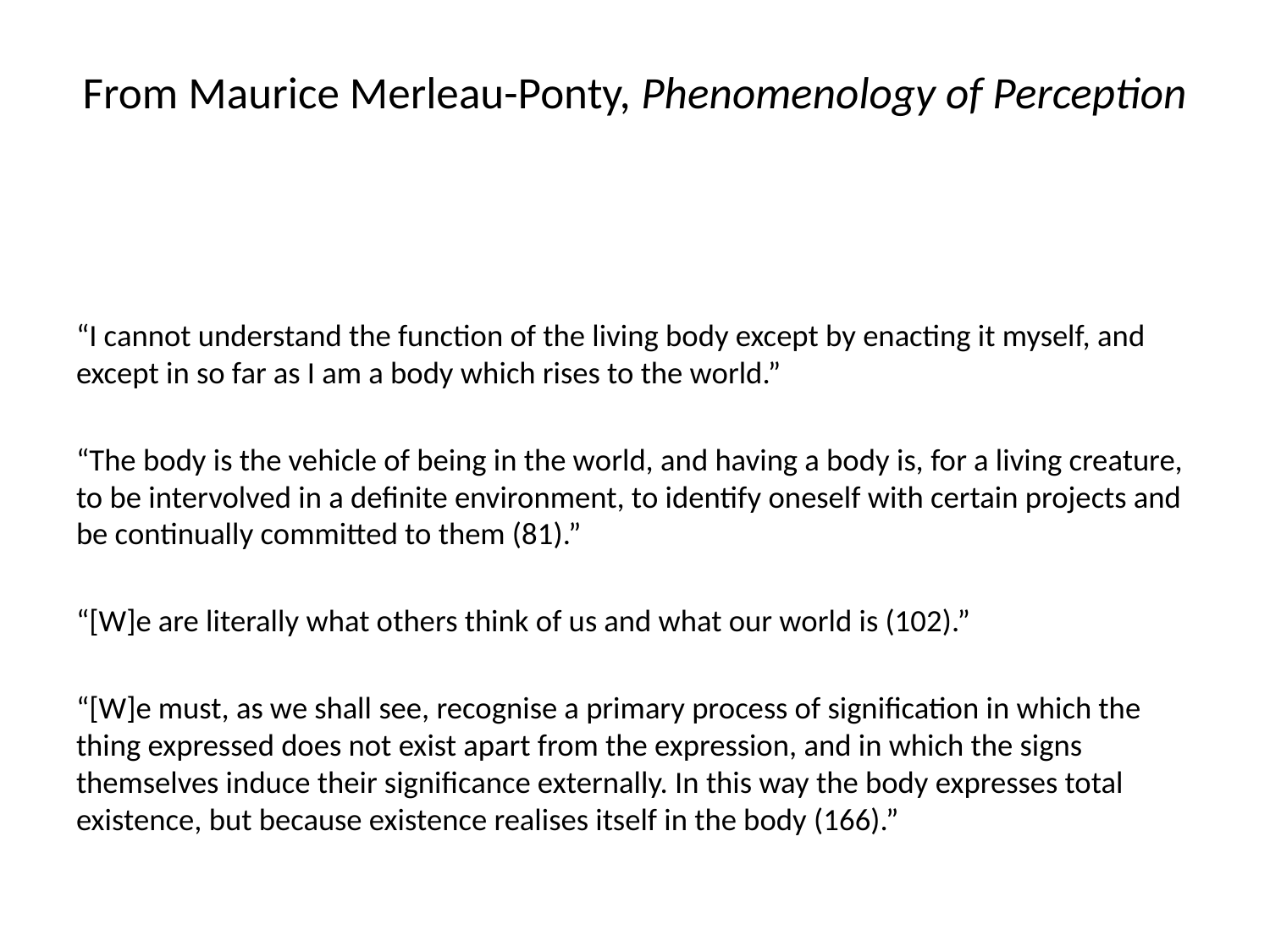

# From Maurice Merleau-Ponty, Phenomenology of Perception

“I cannot understand the function of the living body except by enacting it myself, and except in so far as I am a body which rises to the world.”

“The body is the vehicle of being in the world, and having a body is, for a living creature, to be intervolved in a definite environment, to identify oneself with certain projects and be continually committed to them (81).”

“[W]e are literally what others think of us and what our world is (102).”

“[W]e must, as we shall see, recognise a primary process of signification in which the thing expressed does not exist apart from the expression, and in which the signs themselves induce their significance externally. In this way the body expresses total existence, but because existence realises itself in the body (166).”